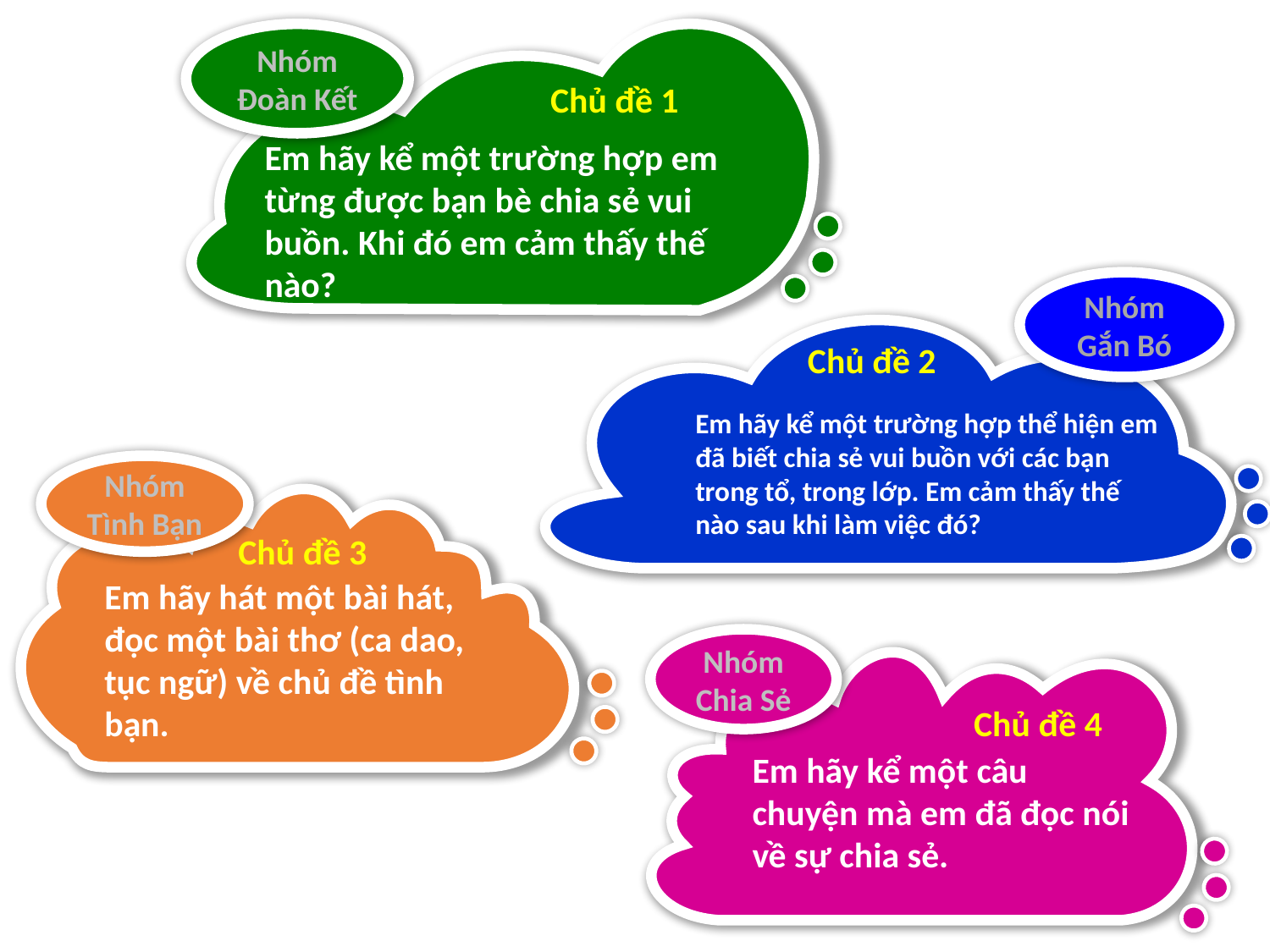

Nhóm Đoàn Kết

Chủ đề 1
Em hãy kể một trường hợp em từng được bạn bè chia sẻ vui buồn. Khi đó em cảm thấy thế nào?

Nhóm Gắn Bó

Chủ đề 2
Em hãy kể một trường hợp thể hiện em đã biết chia sẻ vui buồn với các bạn trong tổ, trong lớp. Em cảm thấy thế nào sau khi làm việc đó?
Nhóm Tình Bạn

Chủ đề 3
Em hãy hát một bài hát, đọc một bài thơ (ca dao, tục ngữ) về chủ đề tình bạn.
Nhóm Chia Sẻ

Chủ đề 4
Em hãy kể một câu chuyện mà em đã đọc nói về sự chia sẻ.